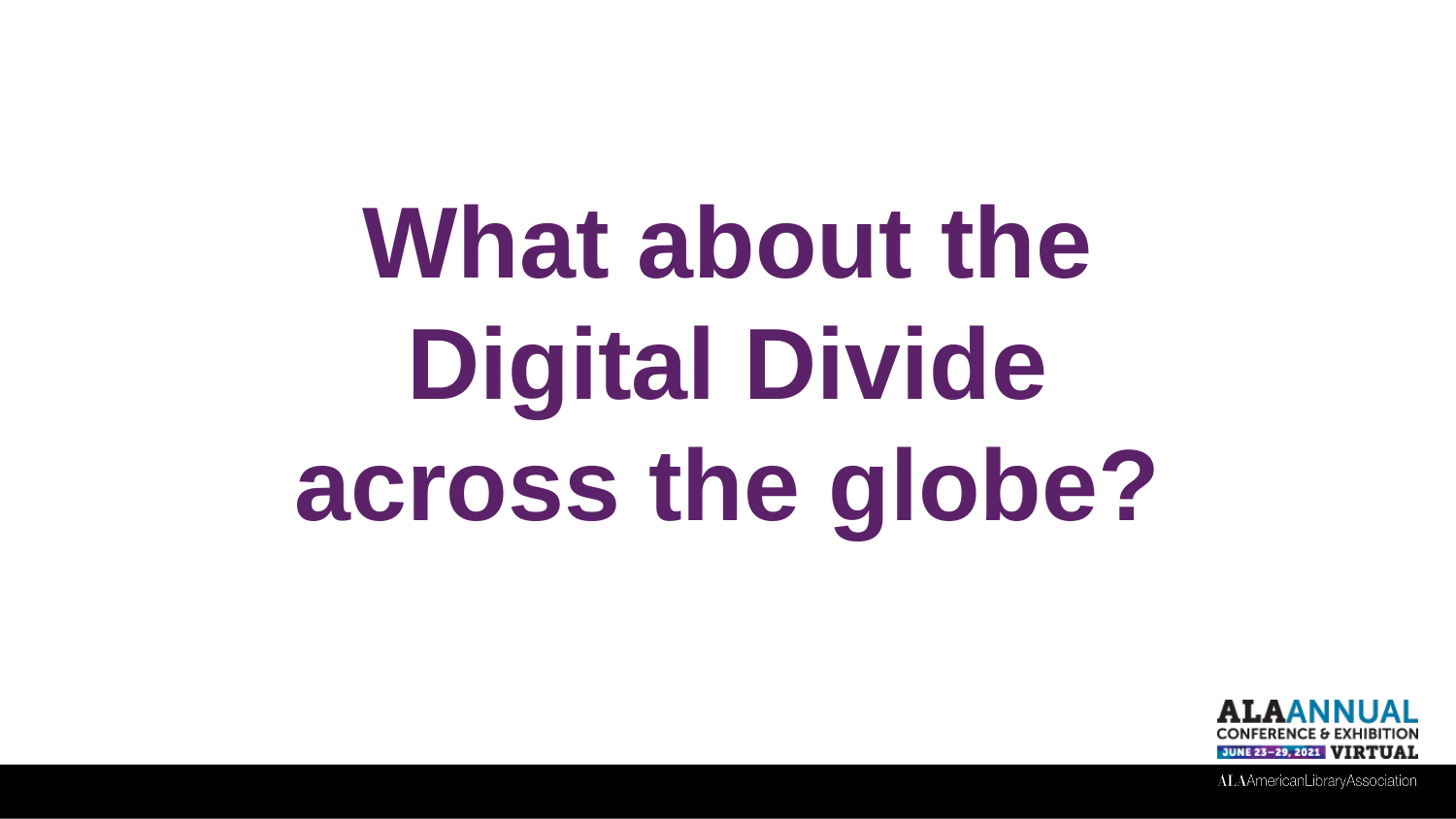

# What about the
Digital Divide
across the globe?